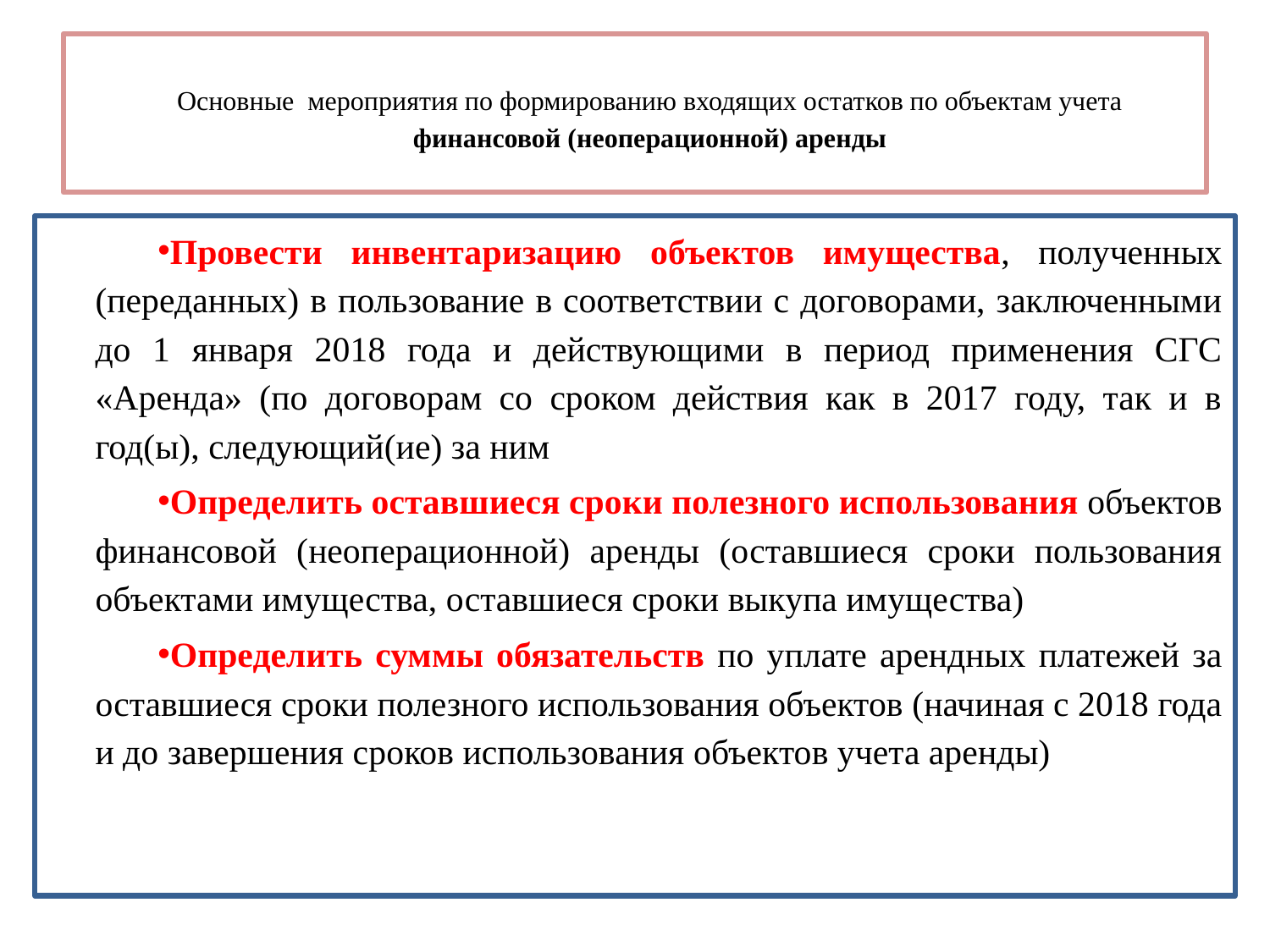

# Основные  мероприятия по формированию входящих остатков по объектам учета финансовой (неоперационной) аренды
Провести инвентаризацию объектов имущества, полученных (переданных) в пользование в соответствии с договорами, заключенными до 1 января 2018 года и действующими в период применения СГС «Аренда» (по договорам со сроком действия как в 2017 году, так и в год(ы), следующий(ие) за ним
Определить оставшиеся сроки полезного использования объектов финансовой (неоперационной) аренды (оставшиеся сроки пользования объектами имущества, оставшиеся сроки выкупа имущества)
Определить суммы обязательств по уплате арендных платежей за оставшиеся сроки полезного использования объектов (начиная с 2018 года и до завершения сроков использования объектов учета аренды)